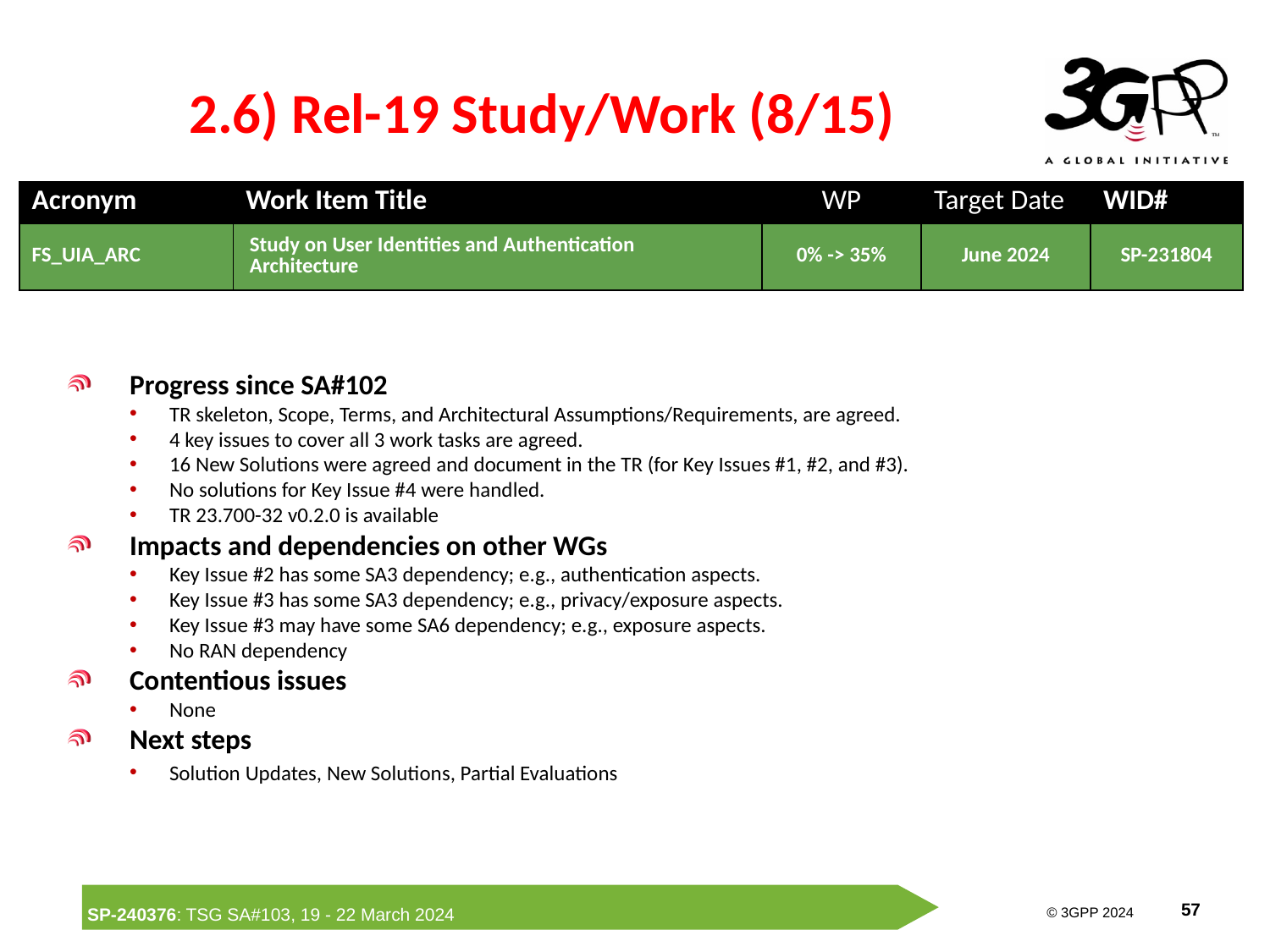

# 2.6) Rel-19 Study/Work (8/15)
| Acronym | Work Item Title | WP | Target Date | WID# |
| --- | --- | --- | --- | --- |
| FS\_UIA\_ARC | Study on User Identities and Authentication Architecture | 0% -> 35% | June 2024 | SP-231804 |
Progress since SA#102
TR skeleton, Scope, Terms, and Architectural Assumptions/Requirements, are agreed.
4 key issues to cover all 3 work tasks are agreed.
16 New Solutions were agreed and document in the TR (for Key Issues #1, #2, and #3).
No solutions for Key Issue #4 were handled.
TR 23.700-32 v0.2.0 is available
Impacts and dependencies on other WGs
Key Issue #2 has some SA3 dependency; e.g., authentication aspects.
Key Issue #3 has some SA3 dependency; e.g., privacy/exposure aspects.
Key Issue #3 may have some SA6 dependency; e.g., exposure aspects.
No RAN dependency
Contentious issues
None
Next steps
Solution Updates, New Solutions, Partial Evaluations